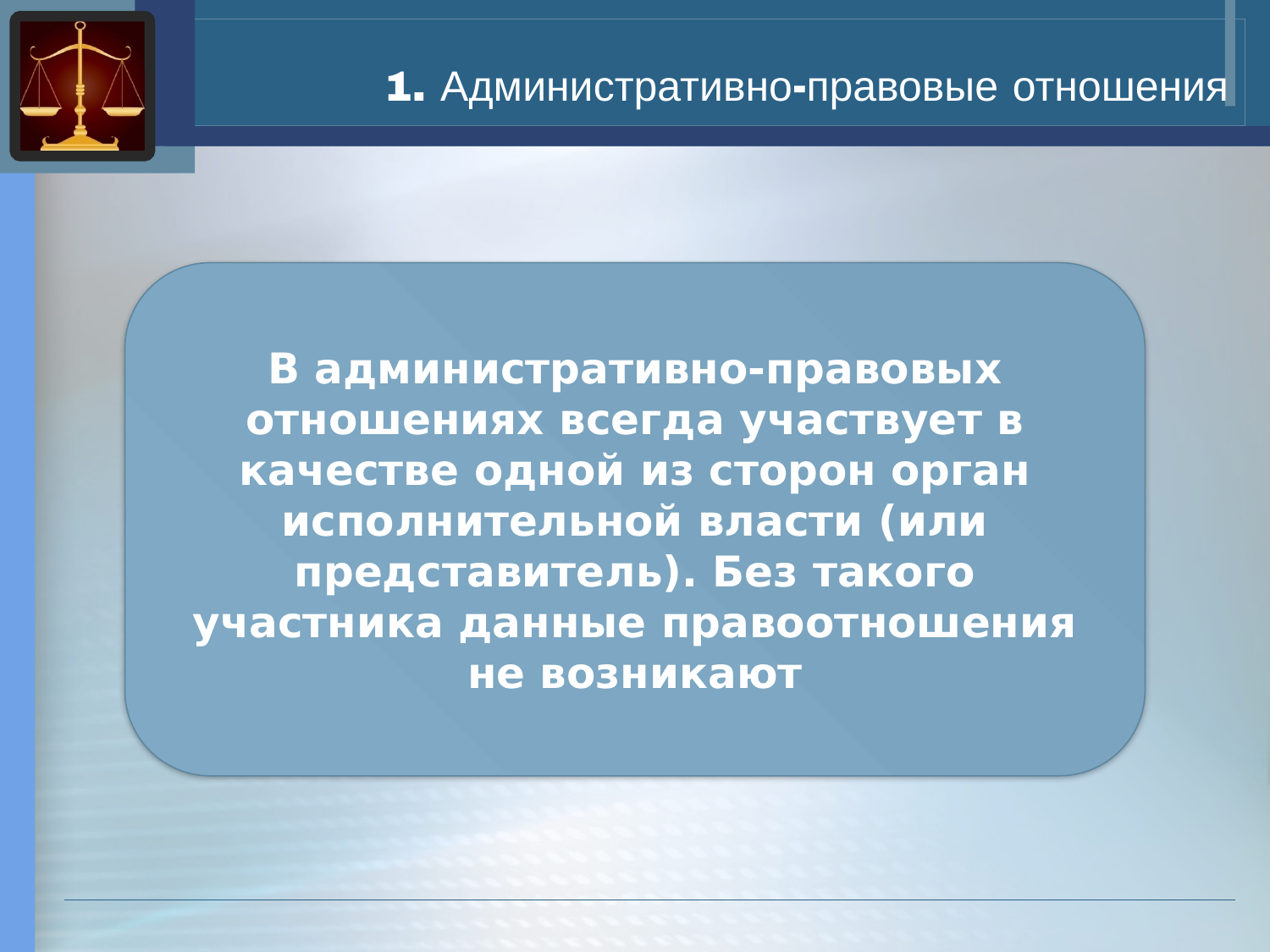

# 1. Административно-правовые отношения
В административно-правовых отношениях всегда участвует в качестве одной из сторон орган исполнительной власти (или представитель). Без такого участника данные правоотношения не возникают
5